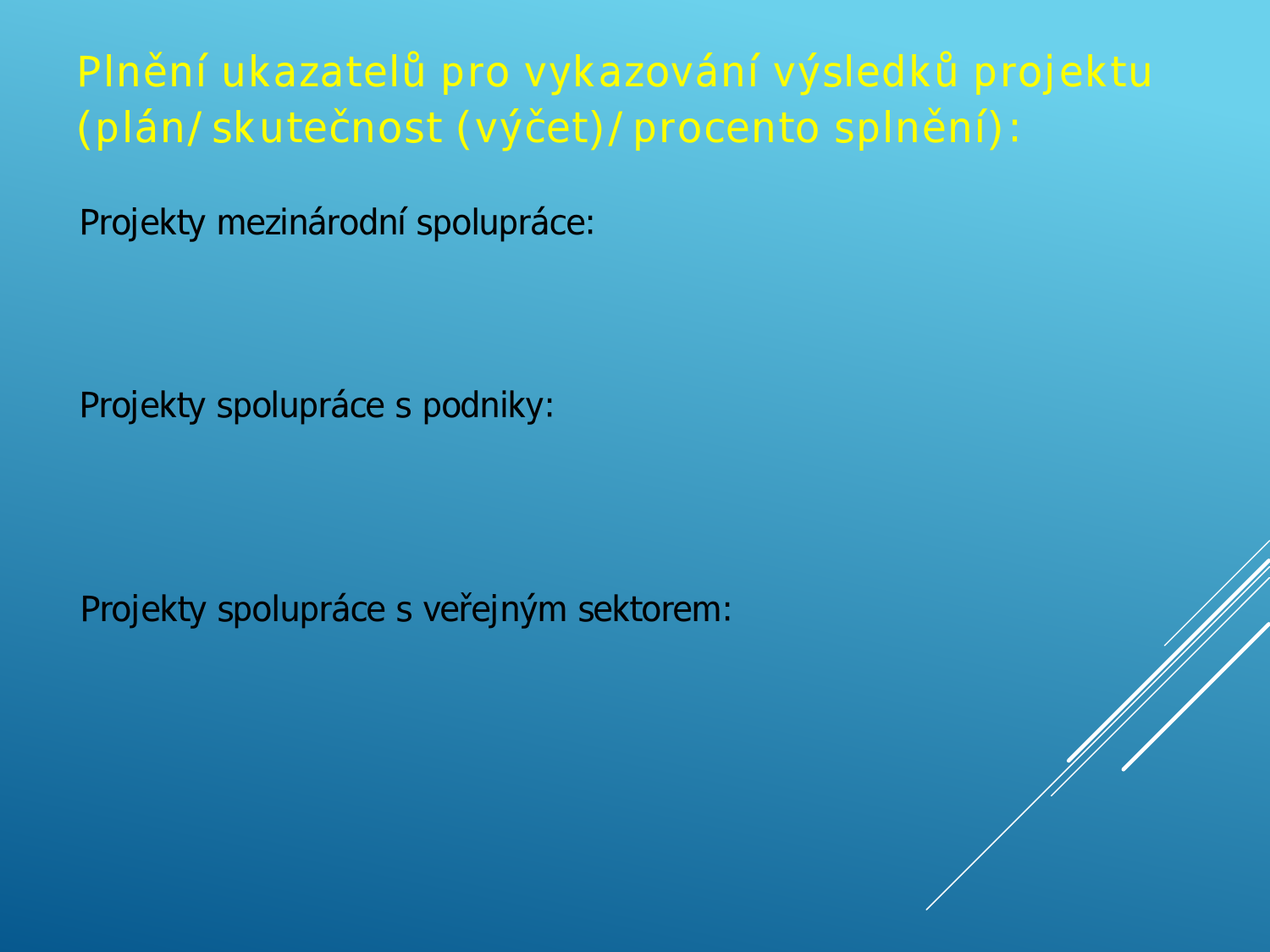

Plnění ukazatelů pro vykazování výsledků projektu (plán/skutečnost (výčet)/procento splnění):
Projekty mezinárodní spolupráce:
Projekty spolupráce s podniky:
Projekty spolupráce s veřejným sektorem: